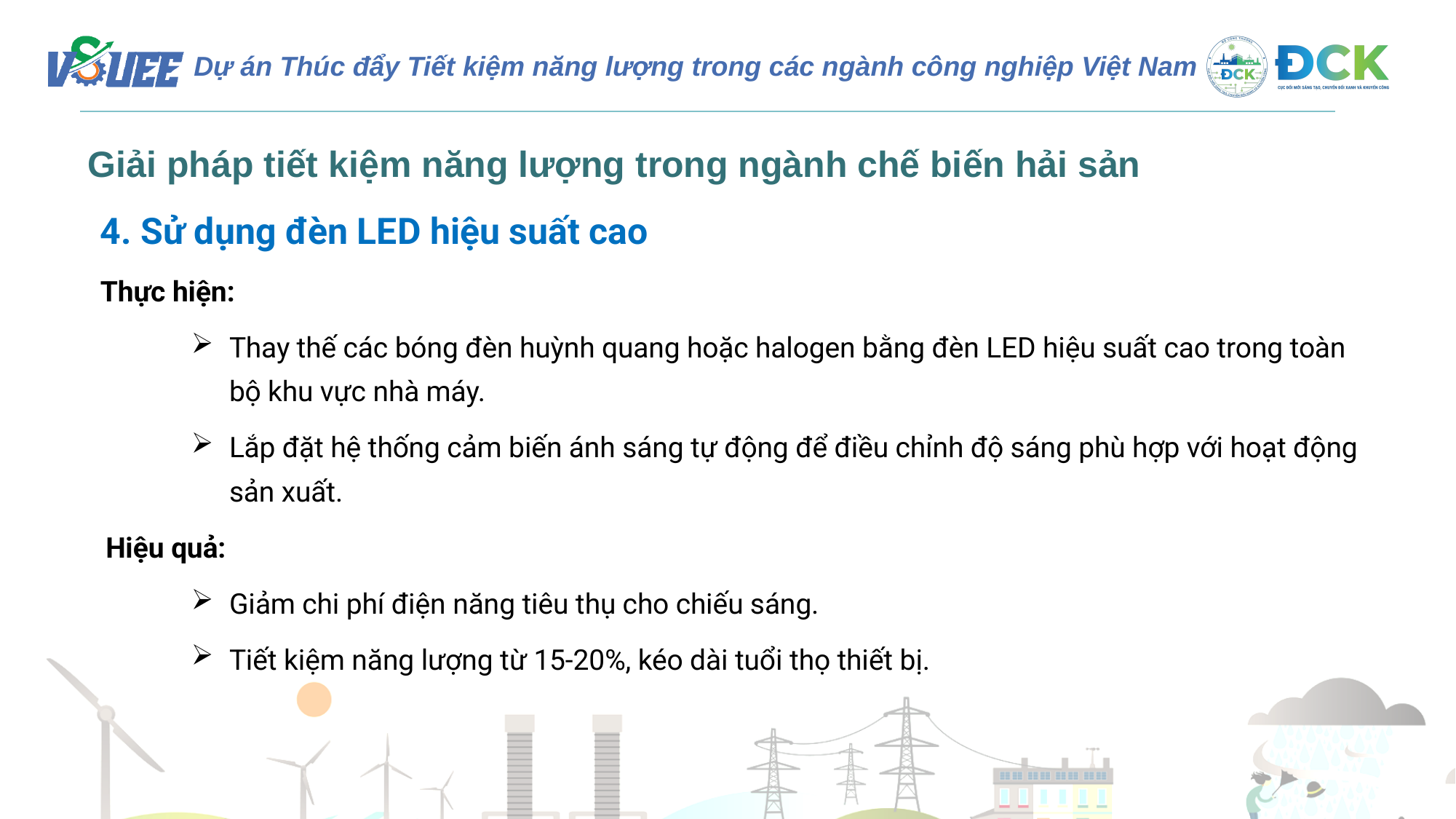

Giải pháp tiết kiệm năng lượng trong ngành chế biến hải sản
4. Sử dụng đèn LED hiệu suất cao
Thực hiện:
Thay thế các bóng đèn huỳnh quang hoặc halogen bằng đèn LED hiệu suất cao trong toàn bộ khu vực nhà máy.
Lắp đặt hệ thống cảm biến ánh sáng tự động để điều chỉnh độ sáng phù hợp với hoạt động sản xuất.
Hiệu quả:
Giảm chi phí điện năng tiêu thụ cho chiếu sáng.
Tiết kiệm năng lượng từ 15-20%, kéo dài tuổi thọ thiết bị.